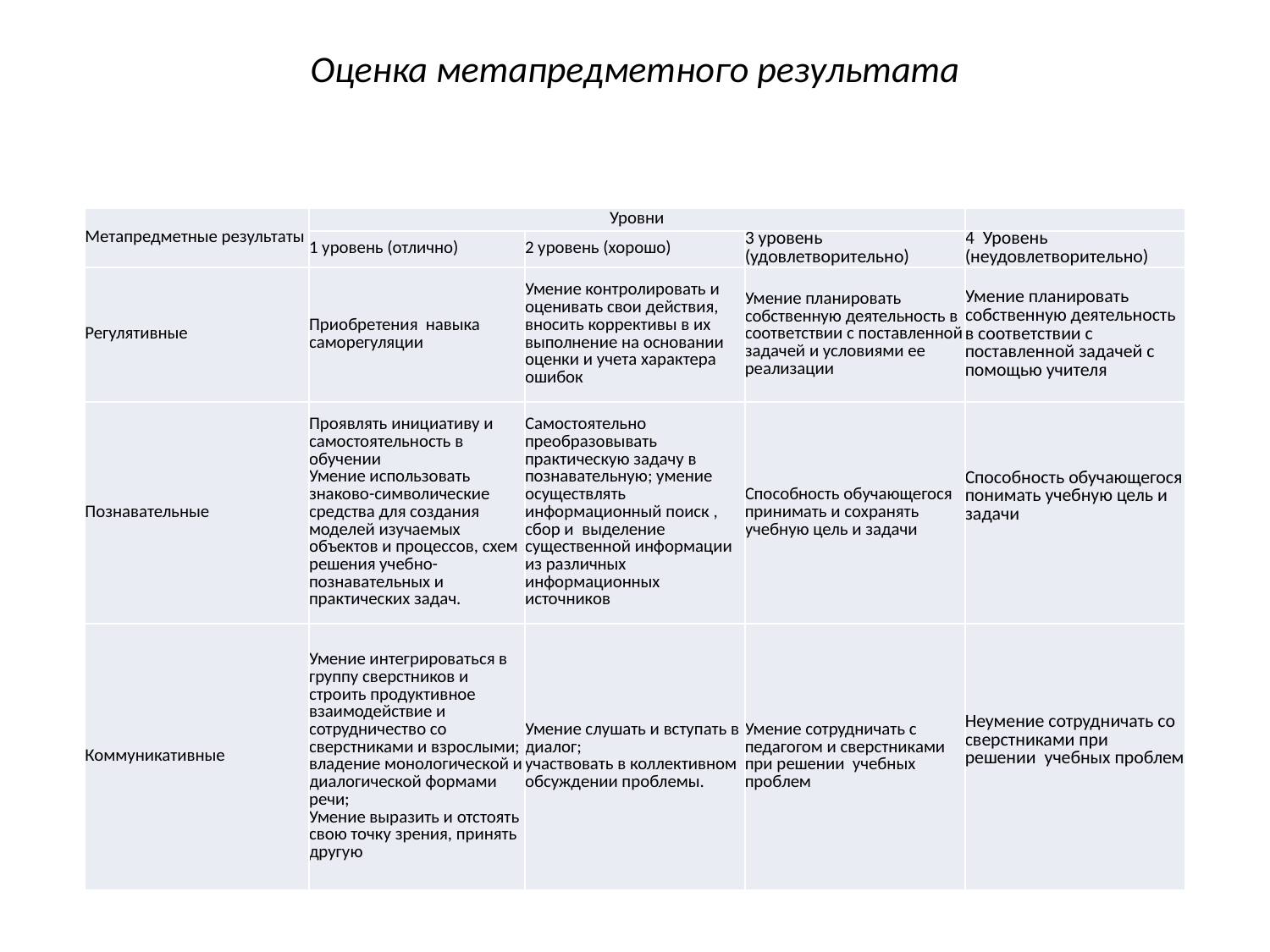

# Оценка метапредметного результата
| Метапредметные результаты | Уровни |  |  |  |
| --- | --- | --- | --- | --- |
|  | 1 уровень (отлично) | 2 уровень (хорошо) | 3 уровень (удовлетворительно) | 4 Уровень (неудовлетворительно) |
| Регулятивные | Приобретения  навыка саморегуляции | Умение контролировать и оценивать свои действия, вносить коррективы в их выполнение на основании оценки и учета характера ошибок | Умение планировать собственную деятельность в соответствии с поставленной задачей и условиями ее реализации | Умение планировать собственную деятельность в соответствии с поставленной задачей с помощью учителя |
| Познавательные | Проявлять инициативу и самостоятельность в обучении Умение использовать знаково-символические средства для создания моделей изучаемых объектов и процессов, схем решения учебно-познавательных и практических задач. | Самостоятельно преобразовывать практическую задачу в познавательную; умение осуществлять информационный поиск , сбор и  выделение существенной информации из различных информационных источников | Способность обучающегося принимать и сохранять учебную цель и задачи | Способность обучающегося понимать учебную цель и задачи |
| Коммуникативные | Умение интегрироваться в группу сверстников и строить продуктивное взаимодействие и сотрудничество со сверстниками и взрослыми; владение монологической и диалогической формами речи; Умение выразить и отстоять свою точку зрения, принять другую | Умение слушать и вступать в диалог; участвовать в коллективном обсуждении проблемы. | Умение сотрудничать с педагогом и сверстниками при решении  учебных проблем | Неумение сотрудничать со сверстниками при решении  учебных проблем |